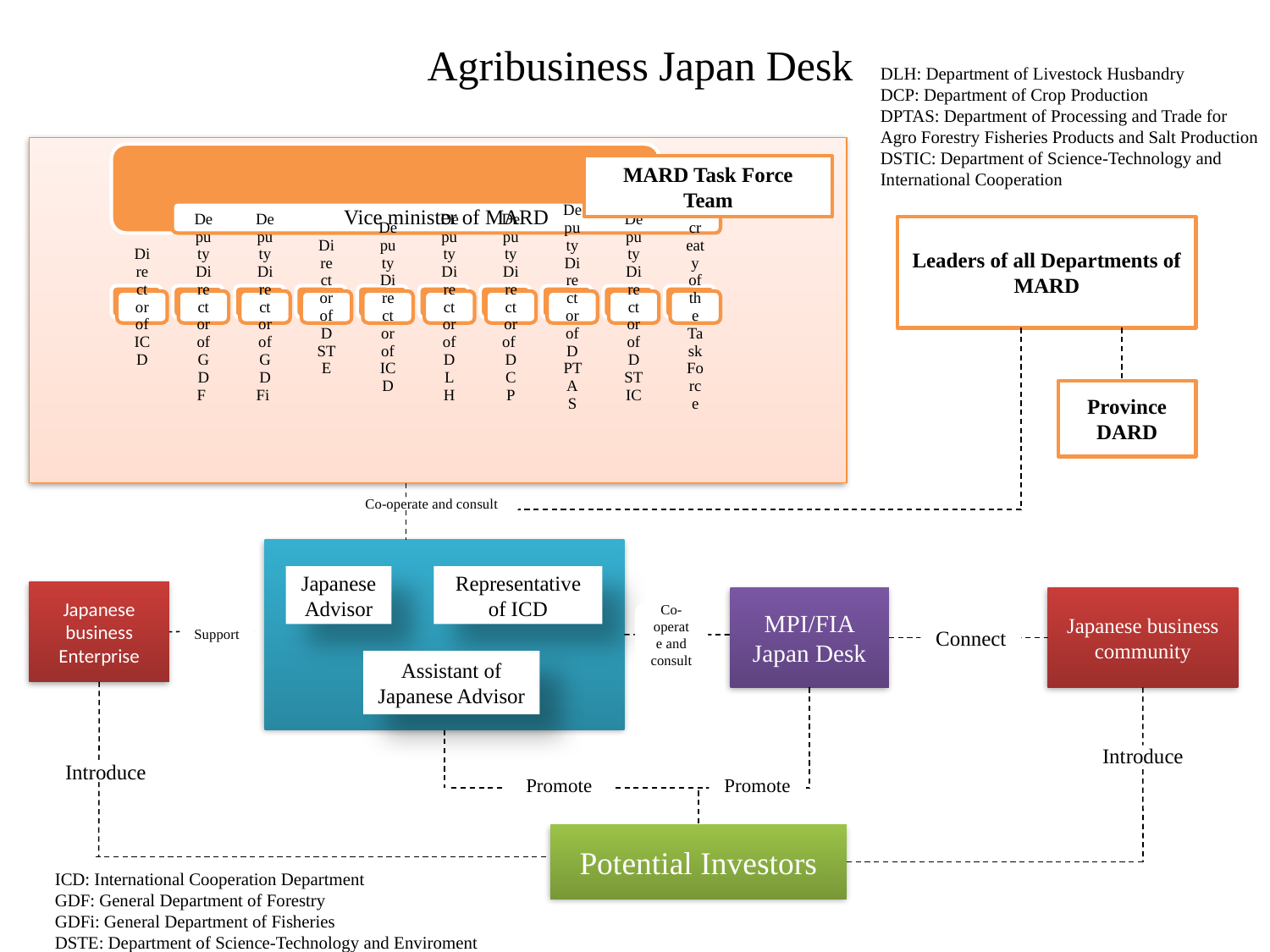

# Agribusiness Japan Desk
DLH: Department of Livestock Husbandry
DCP: Department of Crop Production
DPTAS: Department of Processing and Trade for Agro Forestry Fisheries Products and Salt Production
DSTIC: Department of Science-Technology and International Cooperation

Director of ICD
Director of DSTE
Deputy Director of GDFi
Deputy Director of GDF
Deputy Director of DSTIC
MARD Task Force Team
Leaders of all Departments of MARD
Province DARD
Co-operate and consult

Japanese Advisor
Representative of ICD
Japanese business Enterprise
MPI/FIA
Japan Desk
Japanese business community
Co-operate and consult
Support
Connect

Assistant of Japanese Advisor

Introduce
Introduce
Promote
Promote
Potential Investors
ICD: International Cooperation Department
GDF: General Department of Forestry
GDFi: General Department of Fisheries
DSTE: Department of Science-Technology and Enviroment